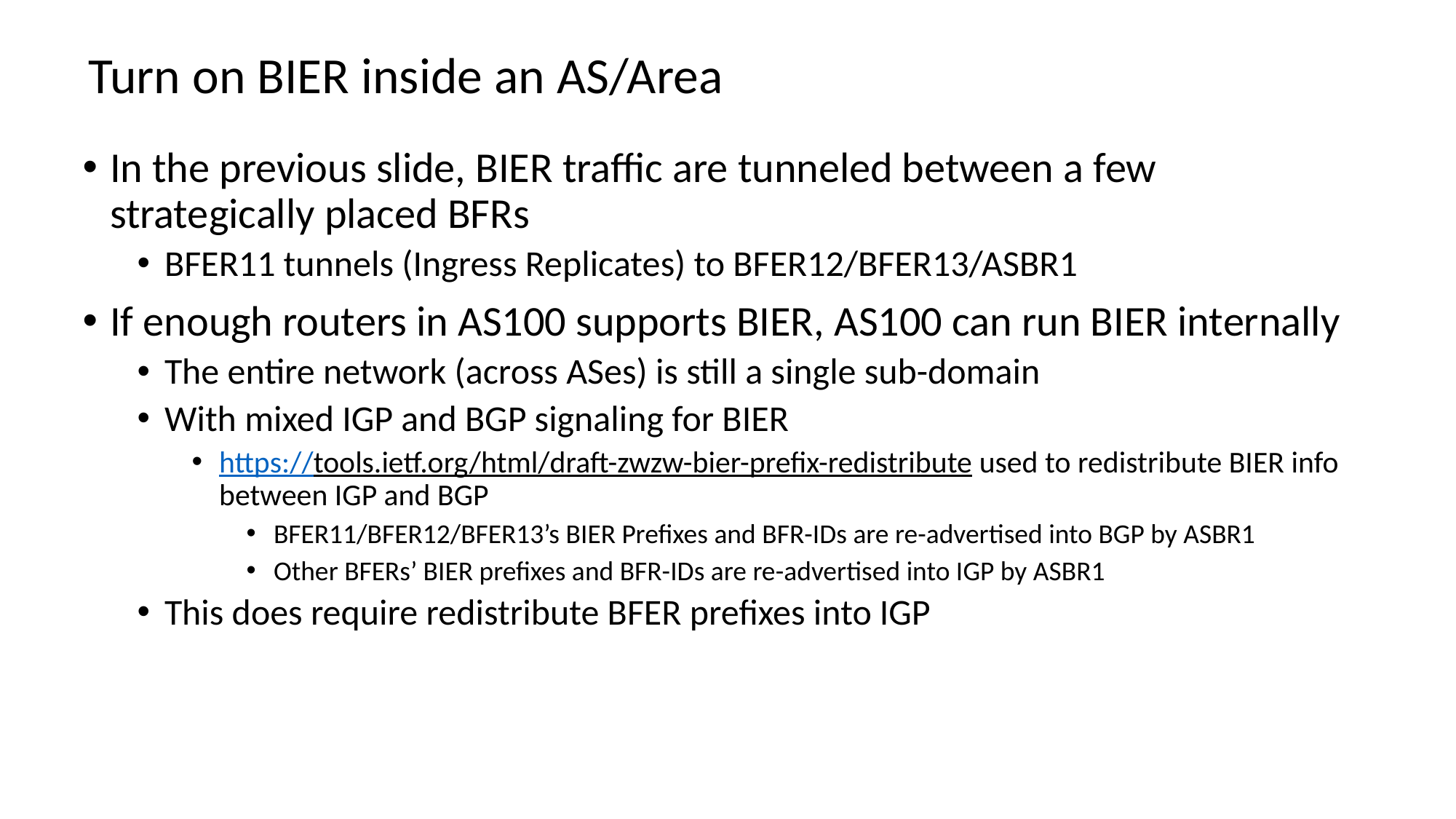

# Turn on BIER inside an AS/Area
In the previous slide, BIER traffic are tunneled between a few strategically placed BFRs
BFER11 tunnels (Ingress Replicates) to BFER12/BFER13/ASBR1
If enough routers in AS100 supports BIER, AS100 can run BIER internally
The entire network (across ASes) is still a single sub-domain
With mixed IGP and BGP signaling for BIER
https://tools.ietf.org/html/draft-zwzw-bier-prefix-redistribute used to redistribute BIER info between IGP and BGP
BFER11/BFER12/BFER13’s BIER Prefixes and BFR-IDs are re-advertised into BGP by ASBR1
Other BFERs’ BIER prefixes and BFR-IDs are re-advertised into IGP by ASBR1
This does require redistribute BFER prefixes into IGP